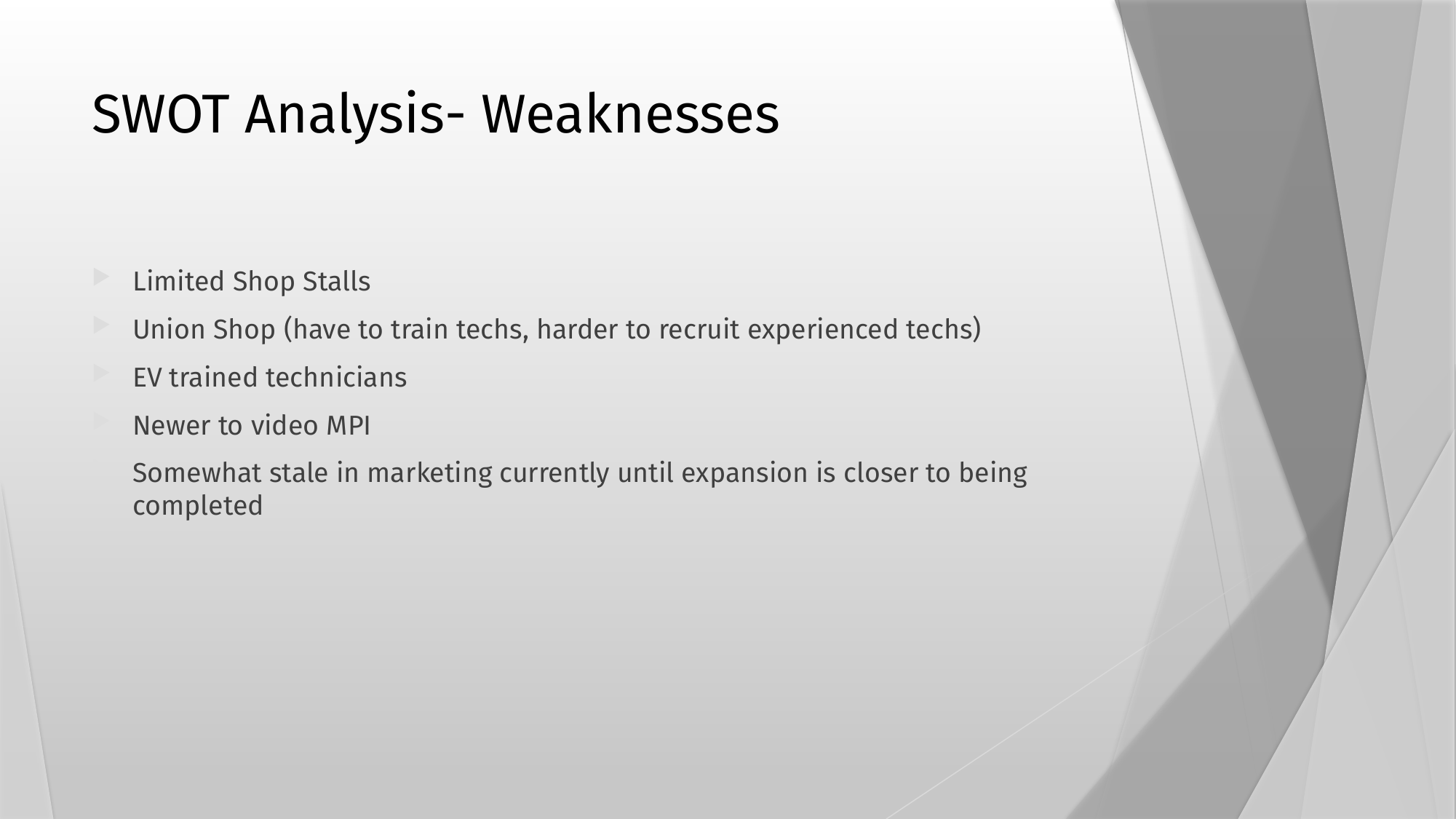

# SWOT Analysis- Weaknesses
Limited Shop Stalls
Union Shop (have to train techs, harder to recruit experienced techs)
EV trained technicians
Newer to video MPI
Somewhat stale in marketing currently until expansion is closer to being completed